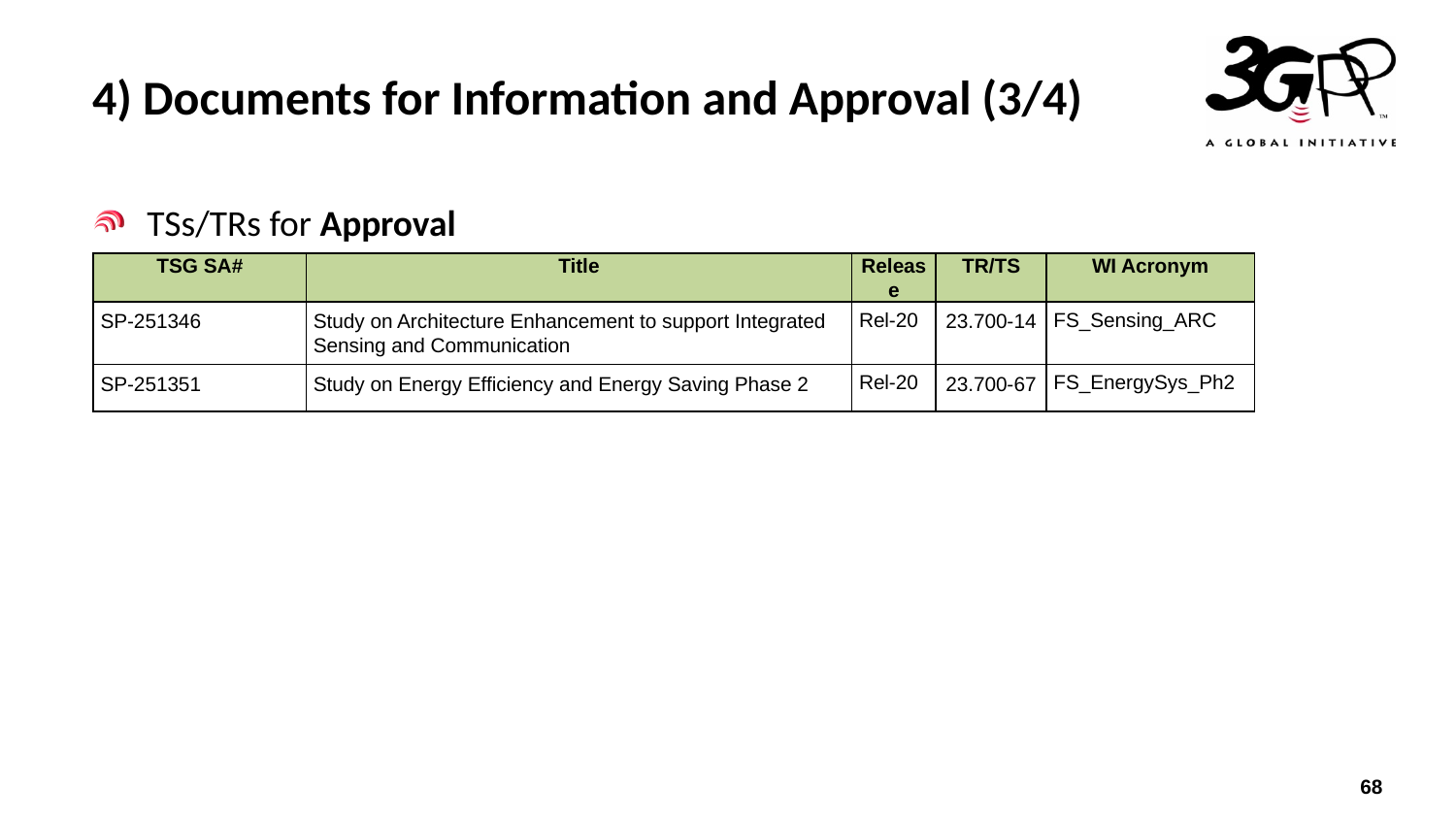

# 4) Documents for Information and Approval (3/4)
TSs/TRs for Approval

| TSG SA# | Title | Release | TR/TS | WI Acronym |
| --- | --- | --- | --- | --- |
| SP-251346 | Study on Architecture Enhancement to support Integrated Sensing and Communication | Rel-20 | 23.700-14 | FS\_Sensing\_ARC |
| SP-251351 | Study on Energy Efficiency and Energy Saving Phase 2 | Rel-20 | 23.700-67 | FS\_EnergySys\_Ph2 |